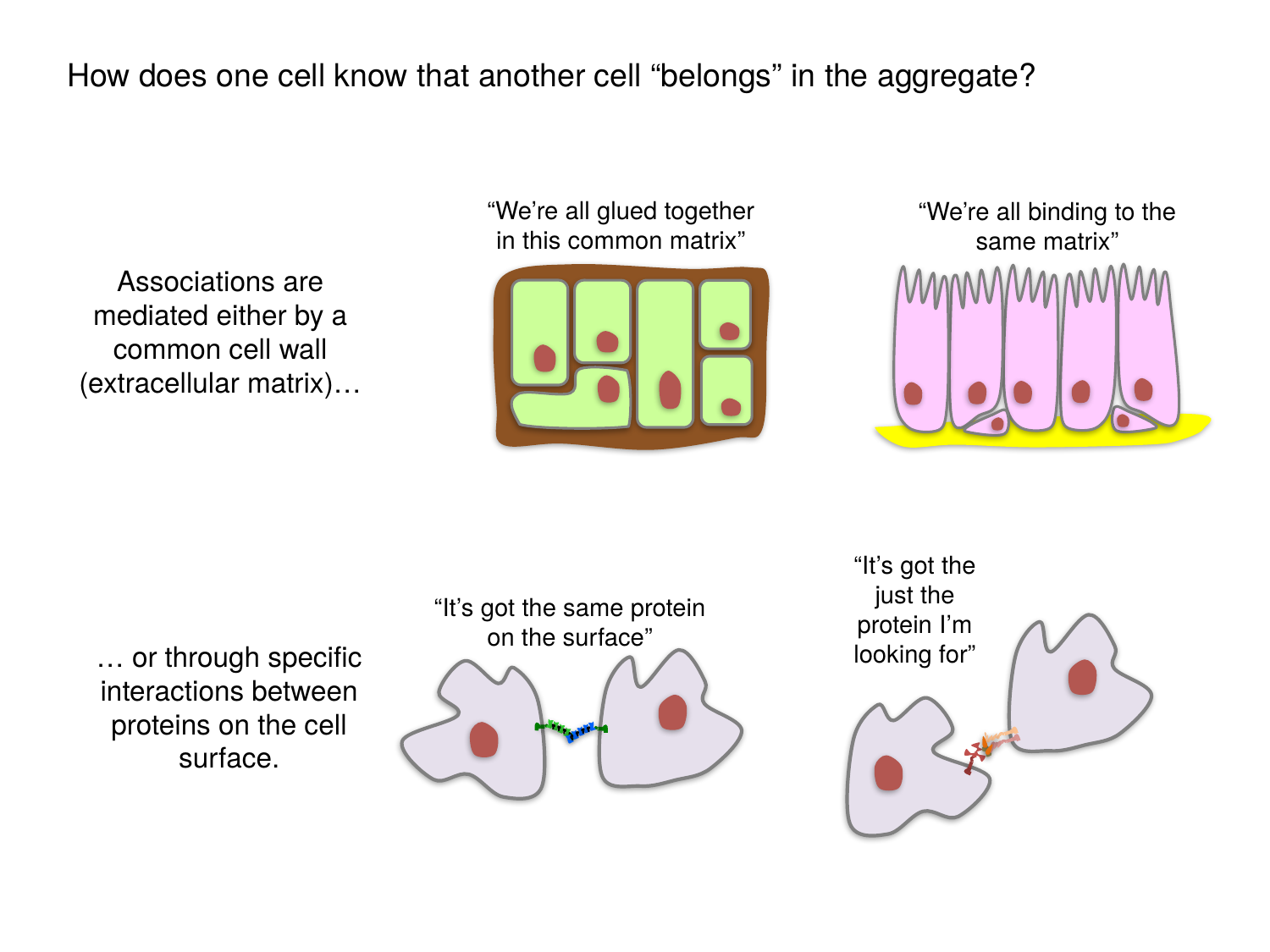

How does one cell know that another cell “belongs” in the aggregate?
“We’re all glued together in this common matrix”
“We’re all binding to the same matrix”
Associations are mediated either by a common cell wall (extracellular matrix)…

“It’s got the just the protein I’m looking for”
“It’s got the same protein on the surface”

… or through specific interactions between proteins on the cell surface.